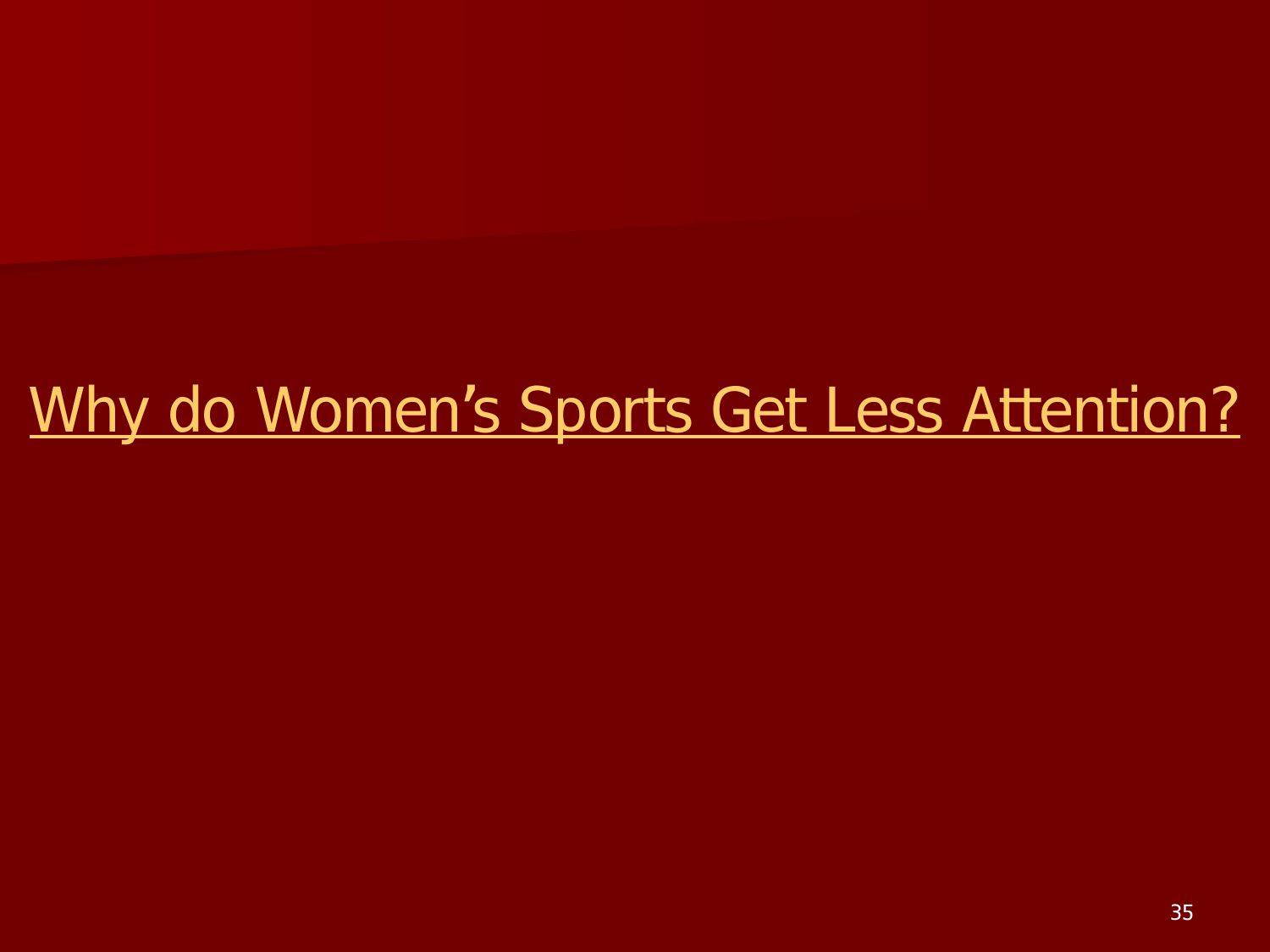

# Why do Women’s Sports Get Less Attention?
35